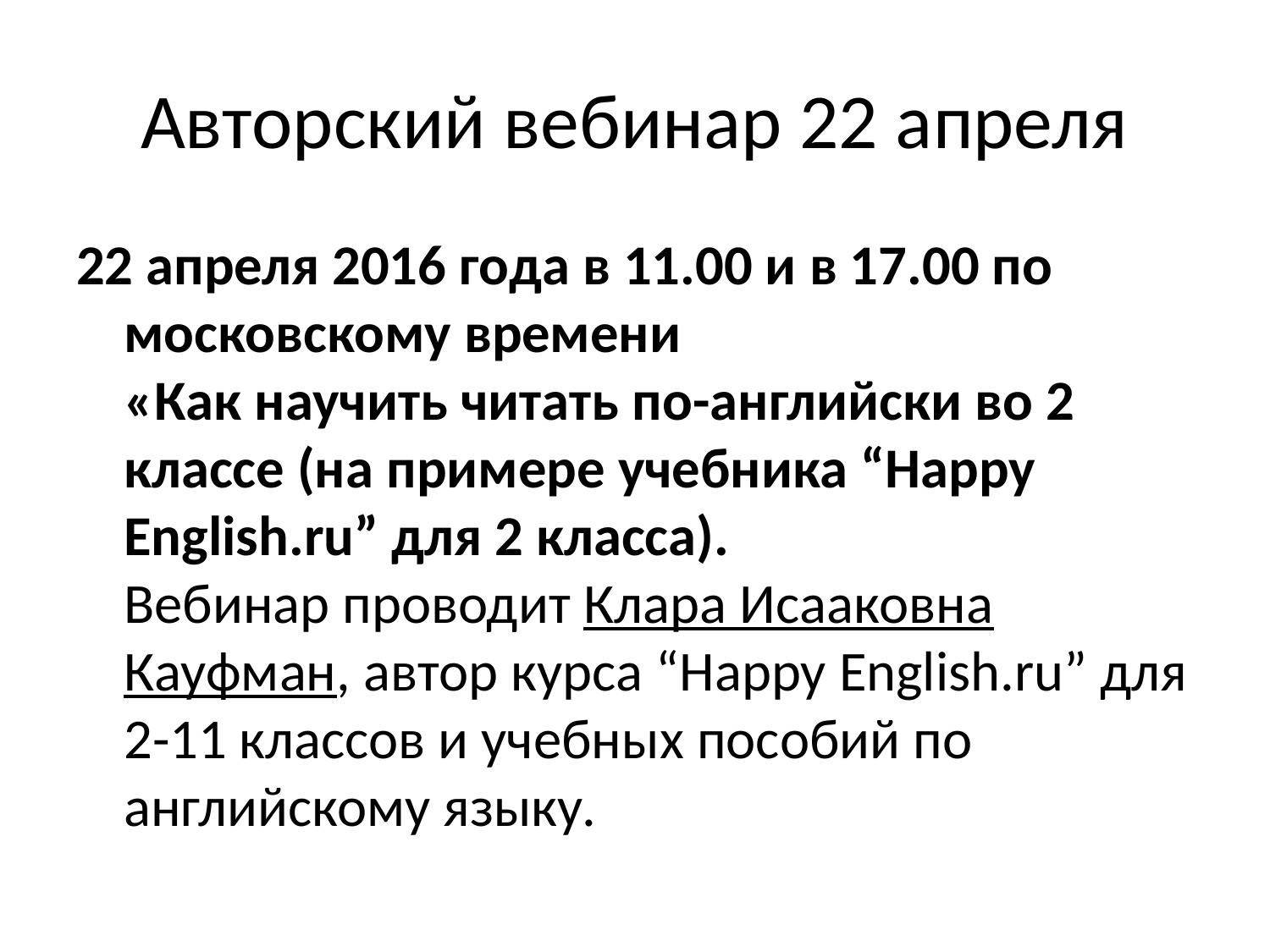

# Авторский вебинар 22 апреля
22 апреля 2016 года в 11.00 и в 17.00 по московскому времени
«Как научить читать по-английски во 2 классе (на примере учебника “Happy English.ru” для 2 класса). 
Вебинар проводит Клара Исааковна Кауфман, автор курса “Happy English.ru” для 2-11 классов и учебных пособий по английскому языку.